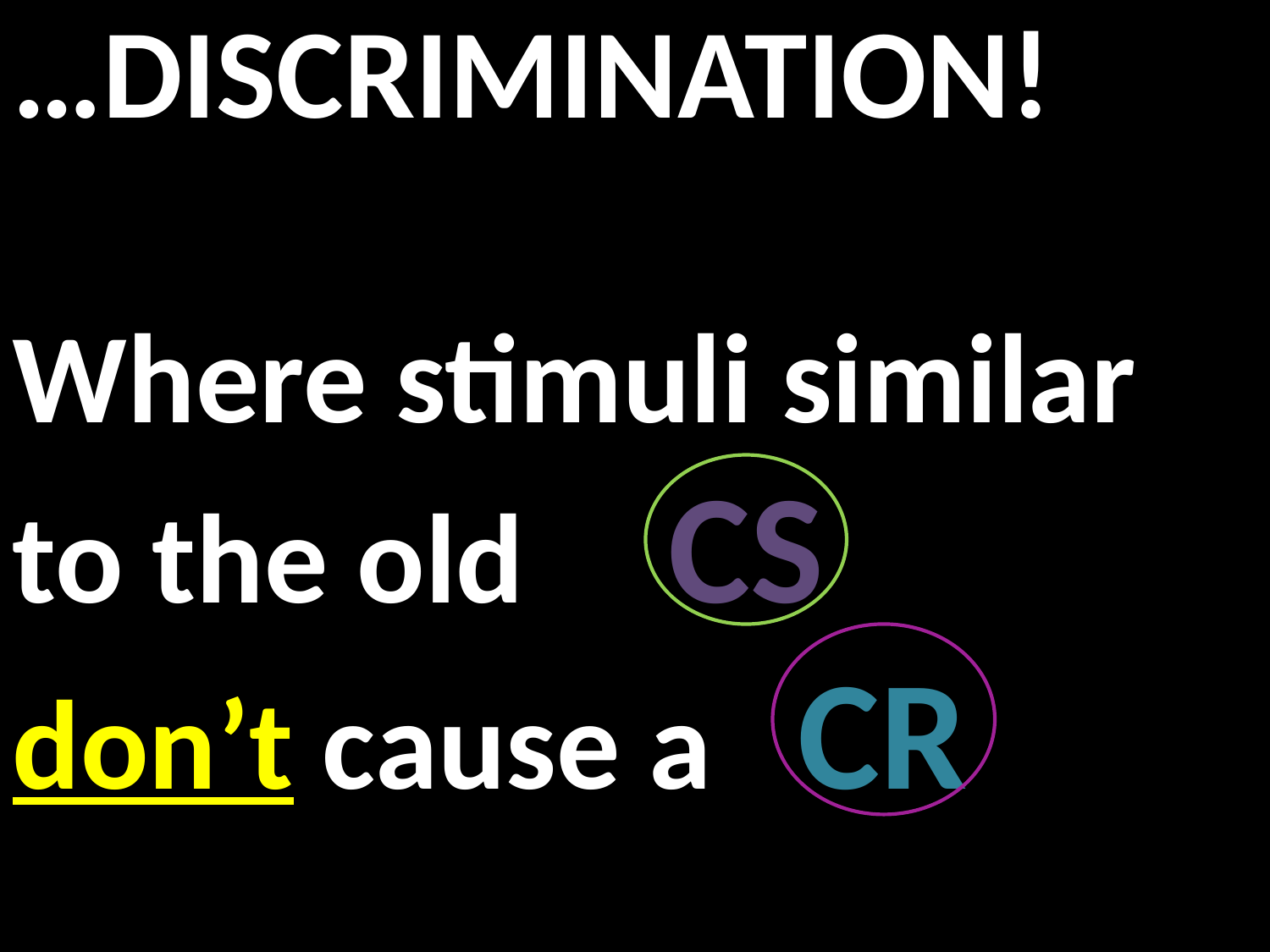

…DISCRIMINATION!

Where stimuli similar to the old     CS
don’t cause a   CR